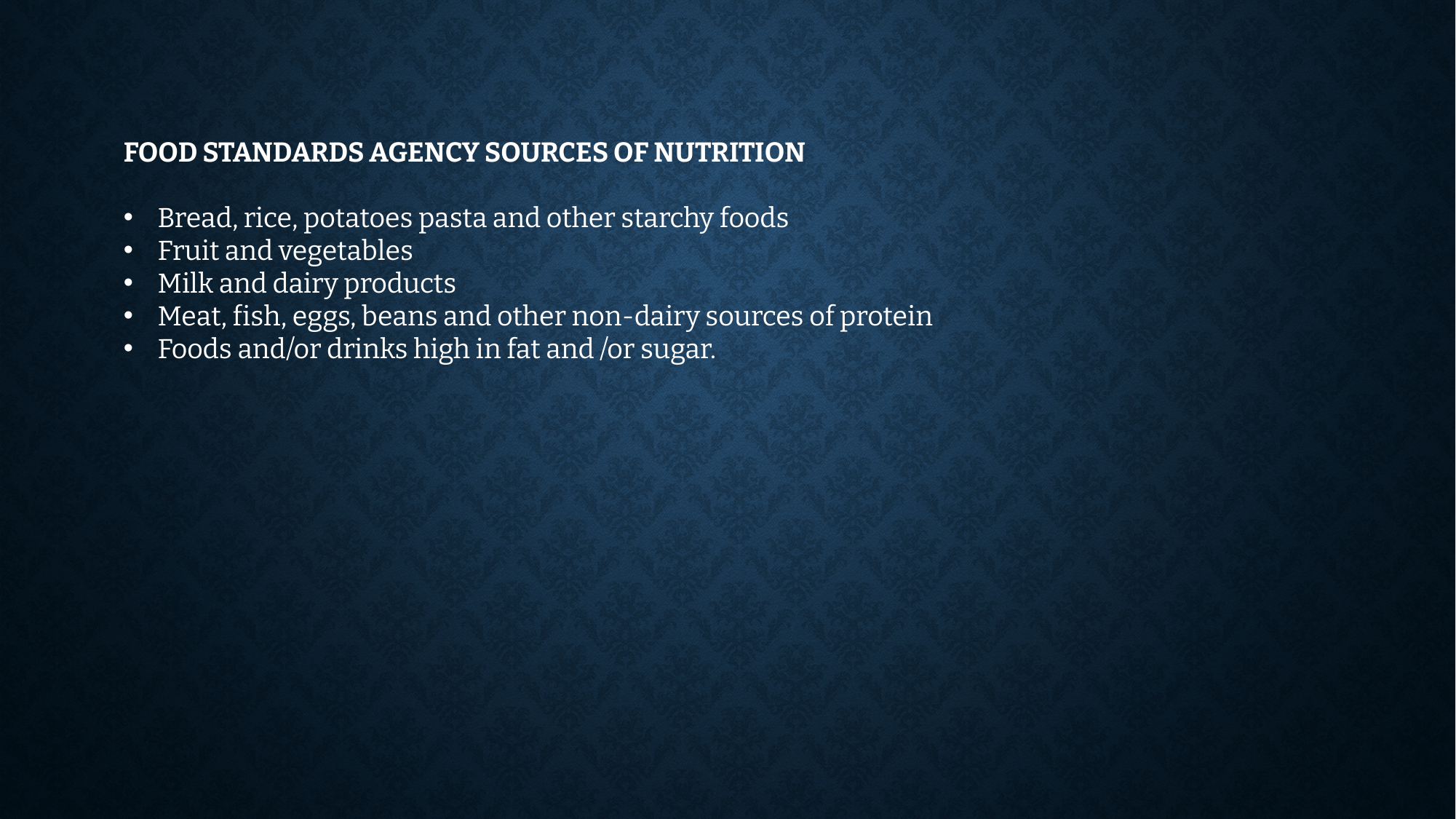

FOOD STANDARDS AGENCY SOURCES OF NUTRITION

Bread, rice, potatoes pasta and other starchy foods
Fruit and vegetables
Milk and dairy products
Meat, fish, eggs, beans and other non-dairy sources of protein
Foods and/or drinks high in fat and /or sugar.